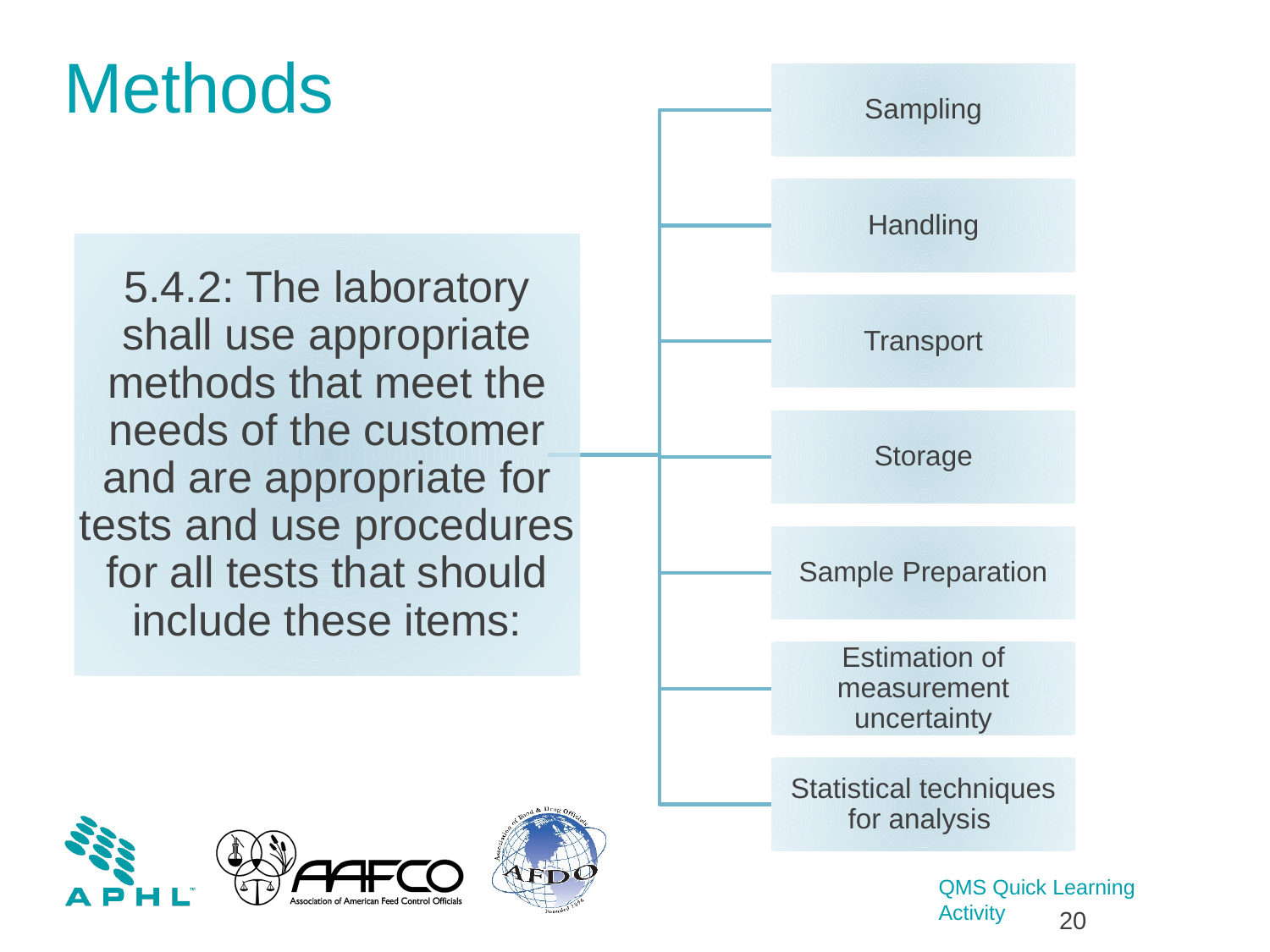

# Methods

5.4.2: The laboratory shall use appropriate methods that meet the needs of the customer and are appropriate for tests and use procedures for all tests that should include these items:
Sampling
Handling
Transport
Storage
Sample Preparation
Estimation of measurement uncertainty
Statistical techniques for analysis